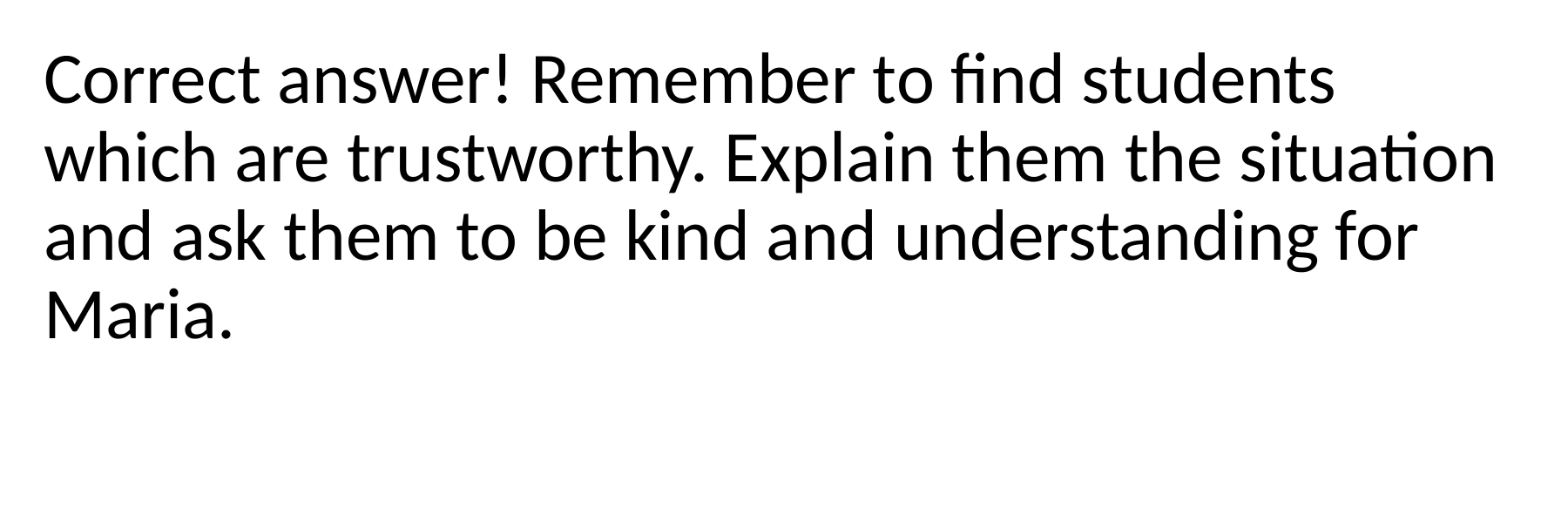

Correct answer! Remember to find students which are trustworthy. Explain them the situation and ask them to be kind and understanding for Maria.